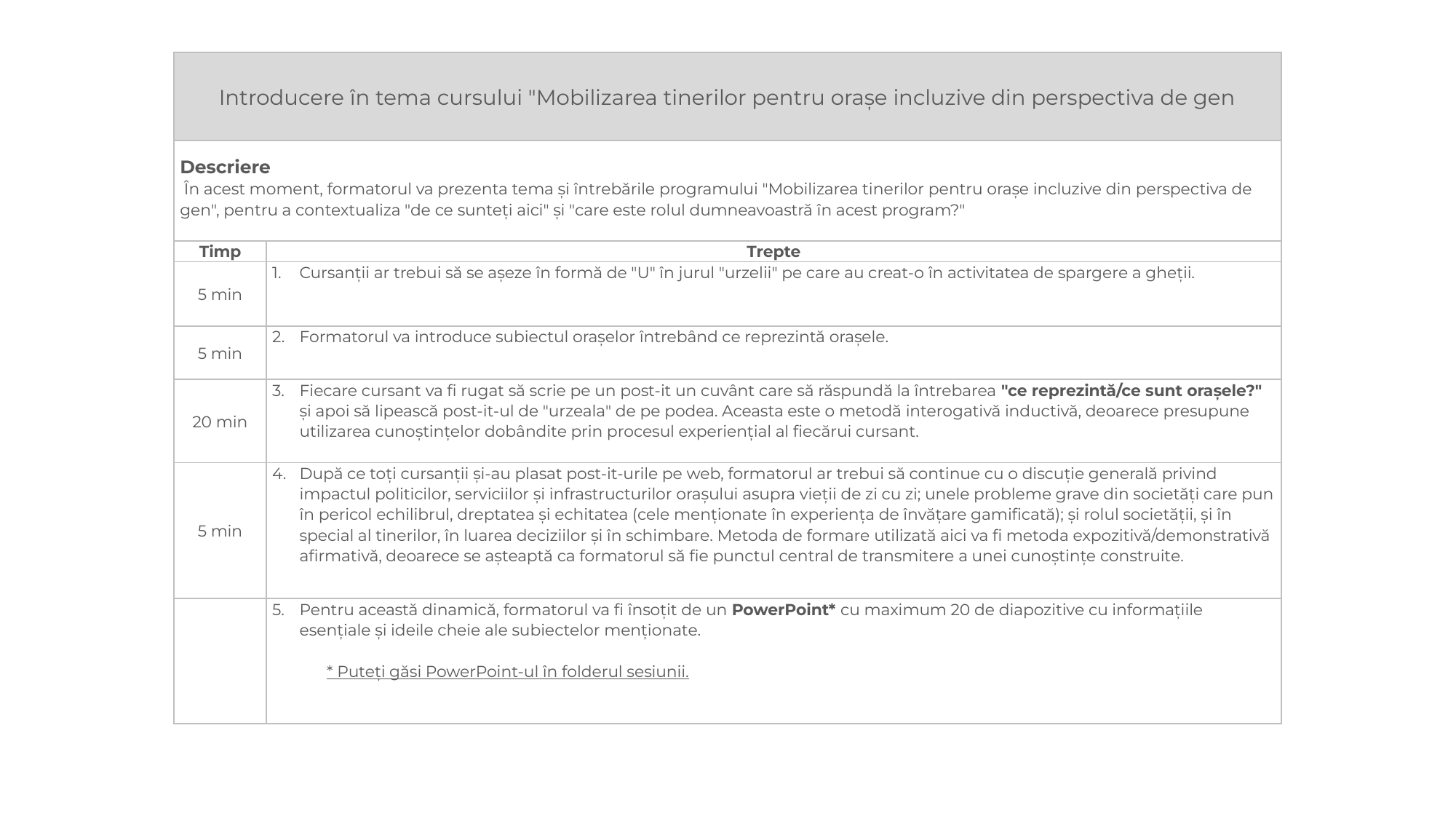

| Introducere în tema cursului "Mobilizarea tinerilor pentru orașe incluzive din perspectiva de gen |  |
| --- | --- |
| Descriere În acest moment, formatorul va prezenta tema și întrebările programului "Mobilizarea tinerilor pentru orașe incluzive din perspectiva de gen", pentru a contextualiza "de ce sunteți aici" și "care este rolul dumneavoastră în acest program?" |  |
| Timp | Trepte |
| 5 min | Cursanții ar trebui să se așeze în formă de "U" în jurul "urzelii" pe care au creat-o în activitatea de spargere a gheții. |
| 5 min | Formatorul va introduce subiectul orașelor întrebând ce reprezintă orașele. |
| 20 min | Fiecare cursant va fi rugat să scrie pe un post-it un cuvânt care să răspundă la întrebarea "ce reprezintă/ce sunt orașele?" și apoi să lipească post-it-ul de "urzeala" de pe podea. Aceasta este o metodă interogativă inductivă, deoarece presupune utilizarea cunoștințelor dobândite prin procesul experiențial al fiecărui cursant. |
| 5 min | După ce toți cursanții și-au plasat post-it-urile pe web, formatorul ar trebui să continue cu o discuție generală privind impactul politicilor, serviciilor și infrastructurilor orașului asupra vieții de zi cu zi; unele probleme grave din societăți care pun în pericol echilibrul, dreptatea și echitatea (cele menționate în experiența de învățare gamificată); și rolul societății, și în special al tinerilor, în luarea deciziilor și în schimbare. Metoda de formare utilizată aici va fi metoda expozitivă/demonstrativă afirmativă, deoarece se așteaptă ca formatorul să fie punctul central de transmitere a unei cunoștințe construite. |
|  | Pentru această dinamică, formatorul va fi însoțit de un PowerPoint\* cu maximum 20 de diapozitive cu informațiile esențiale și ideile cheie ale subiectelor menționate.   \* Puteți găsi PowerPoint-ul în folderul sesiunii. |